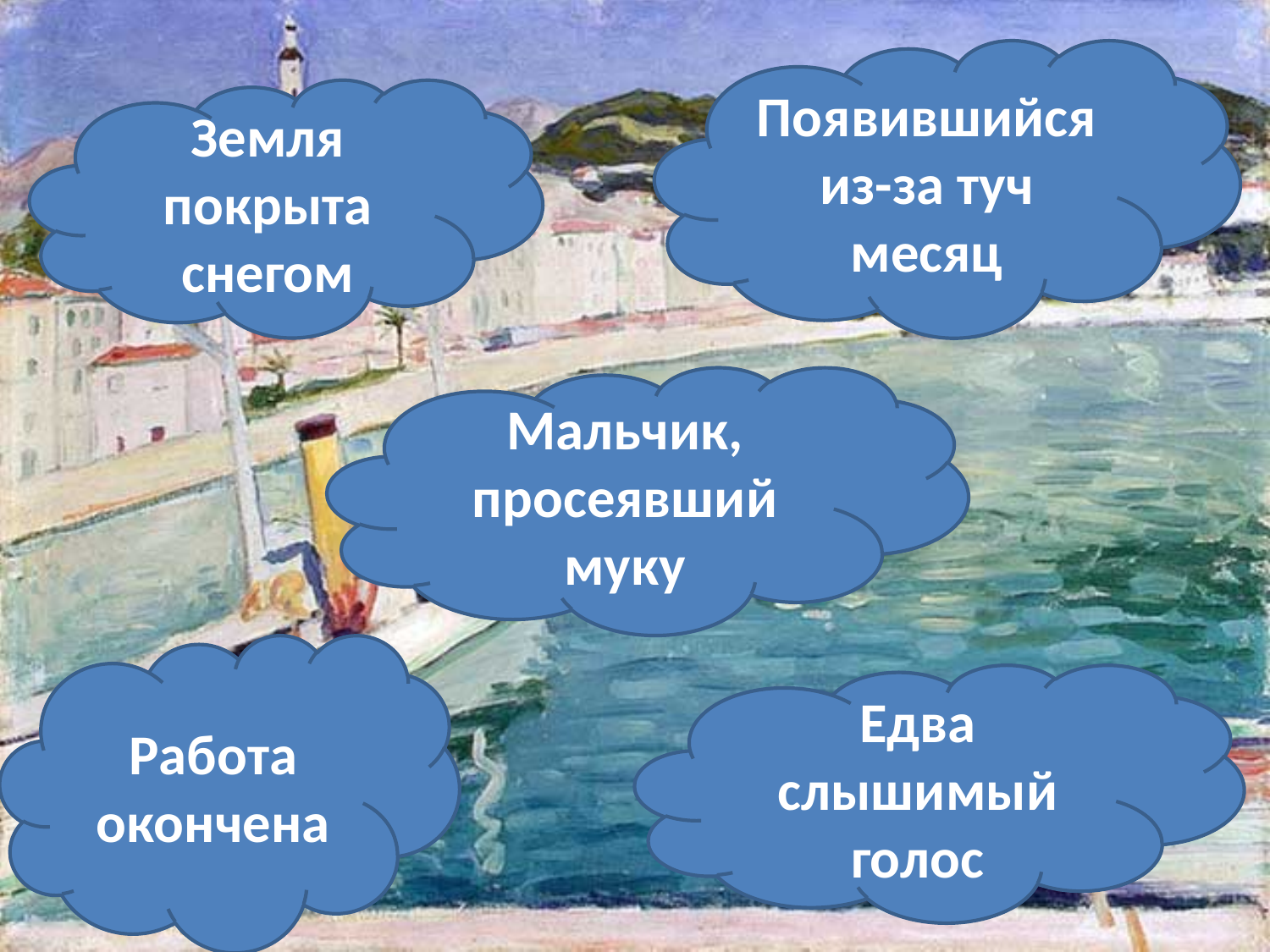

Появившийся из-за туч месяц
Земля покрыта снегом
Мальчик, просеявший муку
Работа окончена
Едва слышимый голос